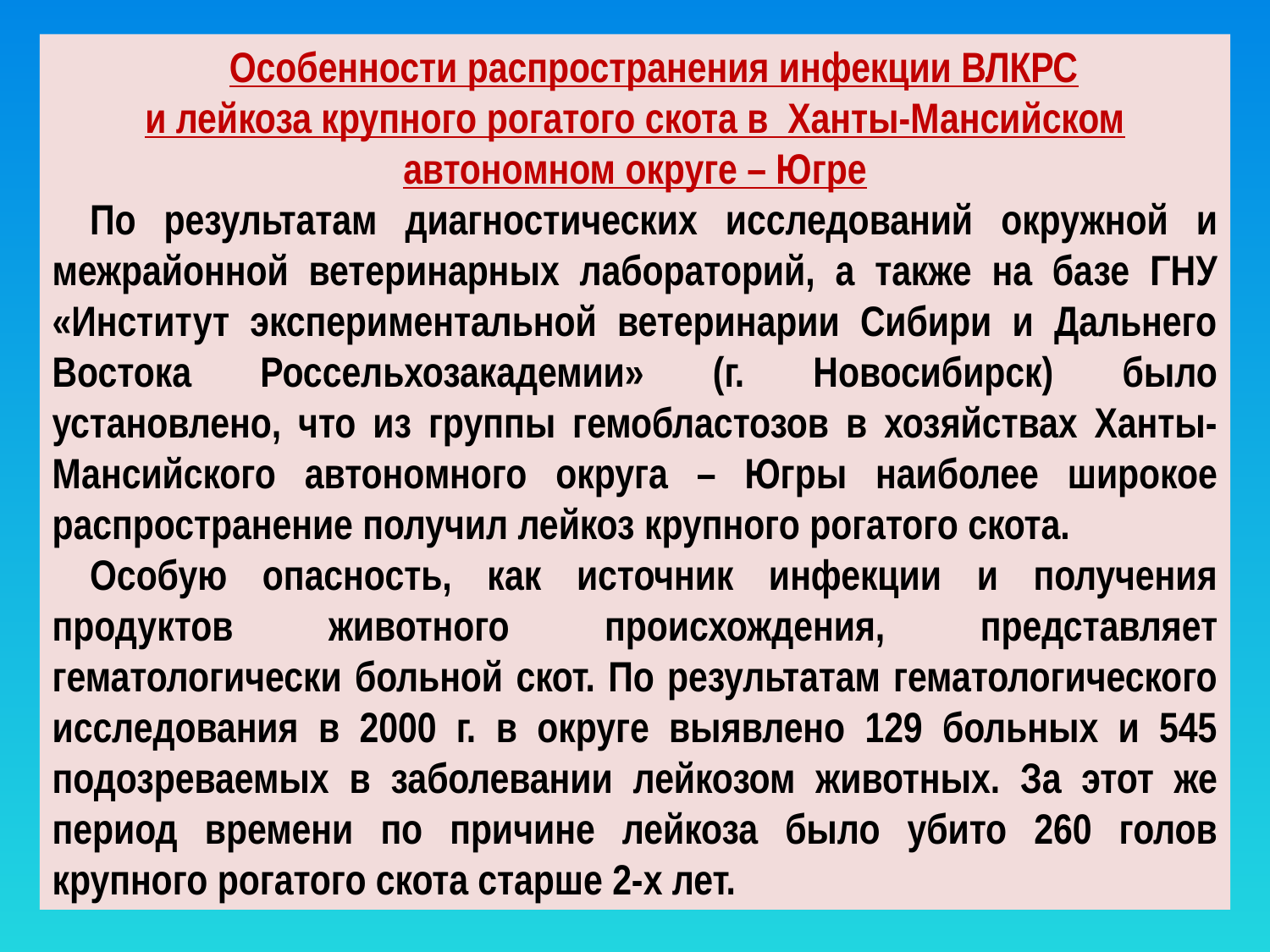

Особенности распространения инфекции ВЛКРС
и лейкоза крупного рогатого скота в  Ханты-Мансийском
автономном округе – Югре
По результатам диагностических исследований окружной и межрайонной ветеринарных лабораторий, а также на базе ГНУ «Институт экспериментальной ветеринарии Сибири и Дальнего Востока Россельхозакадемии» (г. Новосибирск) было установлено, что из группы гемобластозов в хозяйствах Ханты-Мансийского автономного округа – Югры наиболее широкое распространение получил лейкоз крупного рогатого скота.
Особую опасность, как источник инфекции и получения продуктов животного происхождения, представляет гематологически больной скот. По результатам гематологического исследования в 2000 г. в округе выявлено 129 больных и 545 подозреваемых в заболевании лейкозом животных. За этот же период времени по причине лейкоза было убито 260 голов крупного рогатого скота старше 2-х лет.